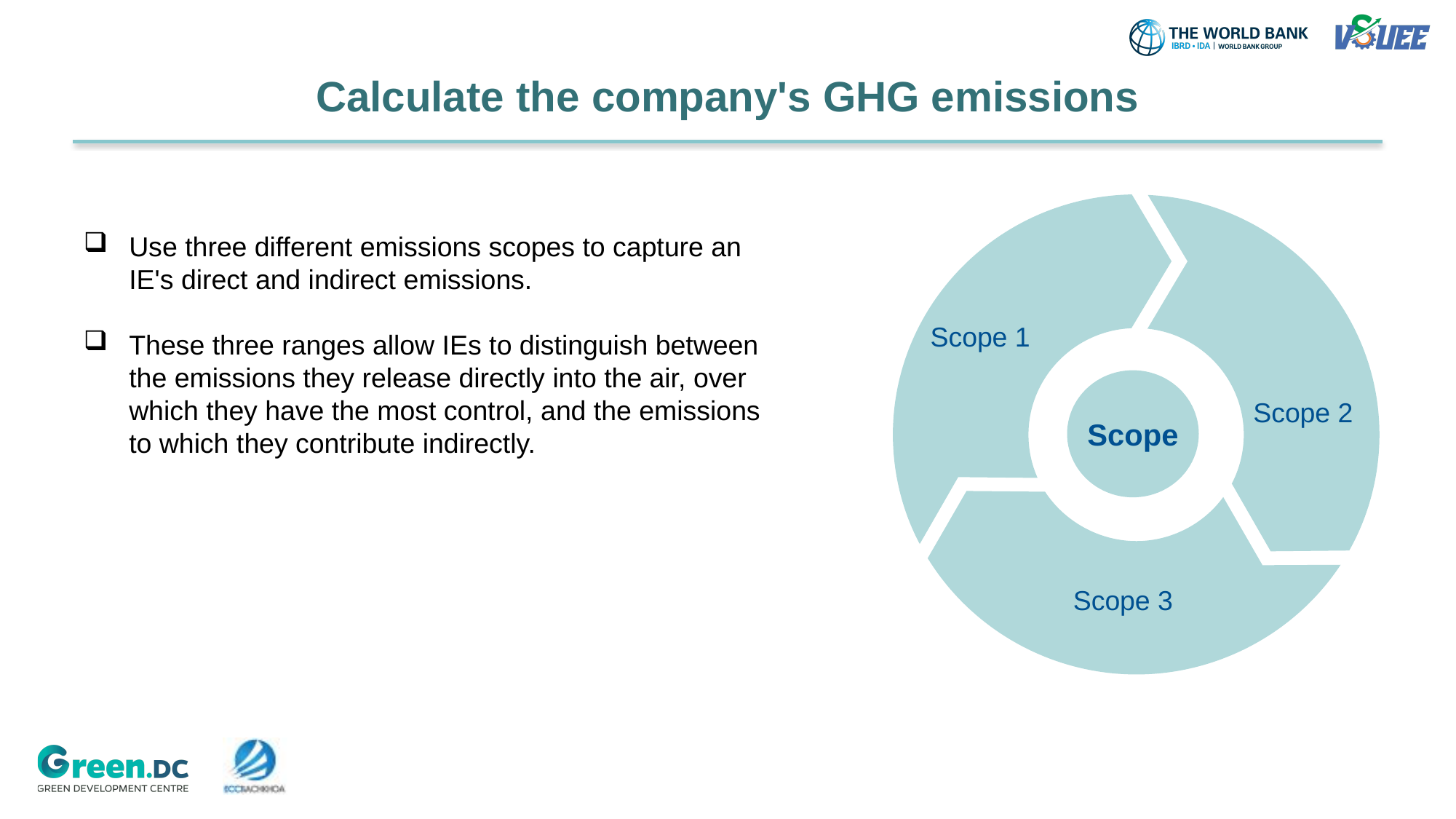

# Calculate the company's GHG emissions

Use three different emissions scopes to capture an IE's direct and indirect emissions.

These three ranges allow IEs to distinguish between the emissions they release directly into the air, over which they have the most control, and the emissions to which they contribute indirectly.

Scope 1
Scope
Scope 2
Scope 3